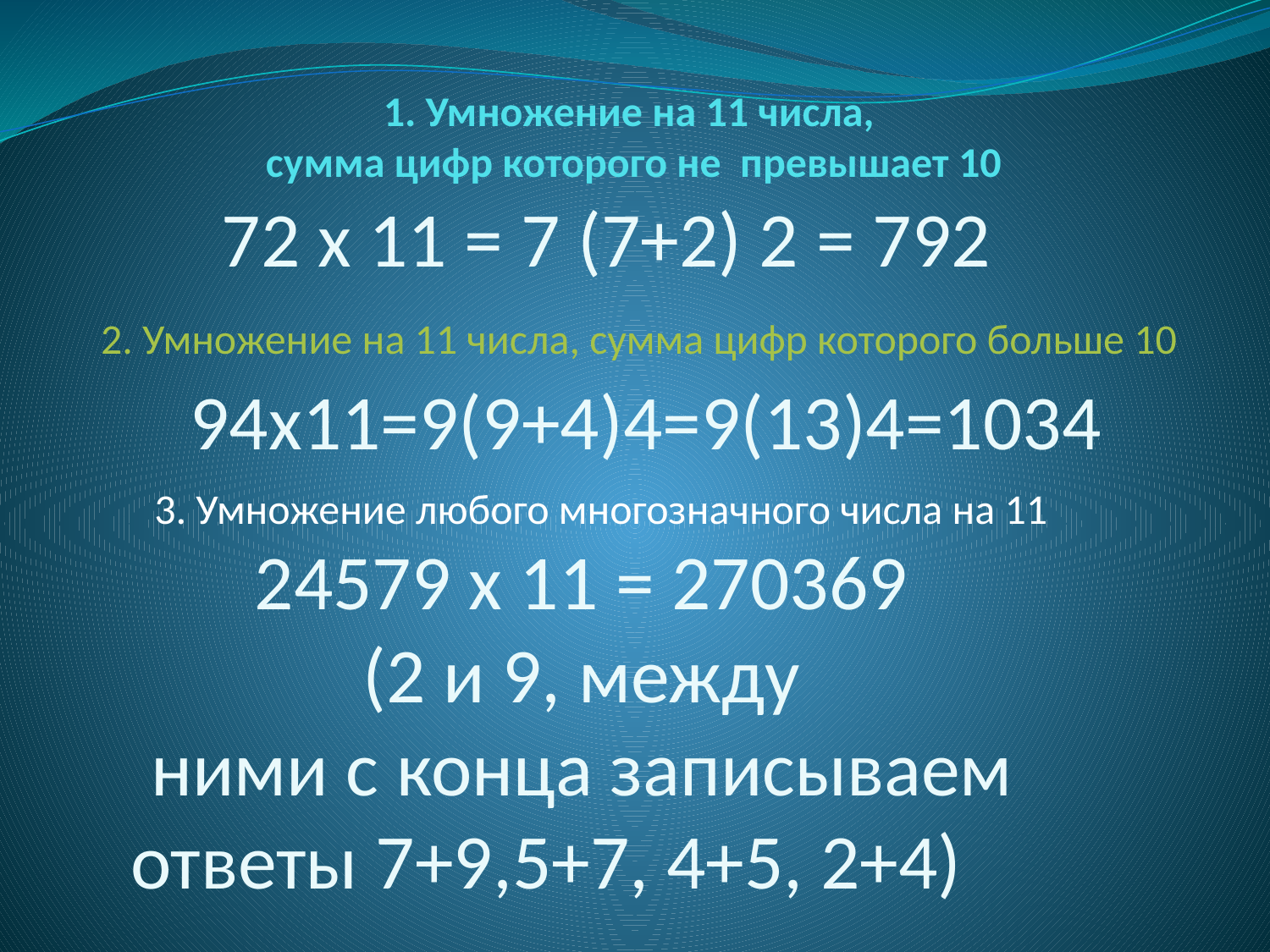

# 1. Умножение на 11 числа, сумма цифр которого не  превышает 10
72 х 11 = 7 (7+2) 2 = 792
 2. Умножение на 11 числа, сумма цифр которого больше 10
94х11=9(9+4)4=9(13)4=1034
3. Умножение любого многозначного числа на 11
24579 х 11 = 270369
(2 и 9, между
ними с конца записываем ответы 7+9,5+7, 4+5, 2+4)